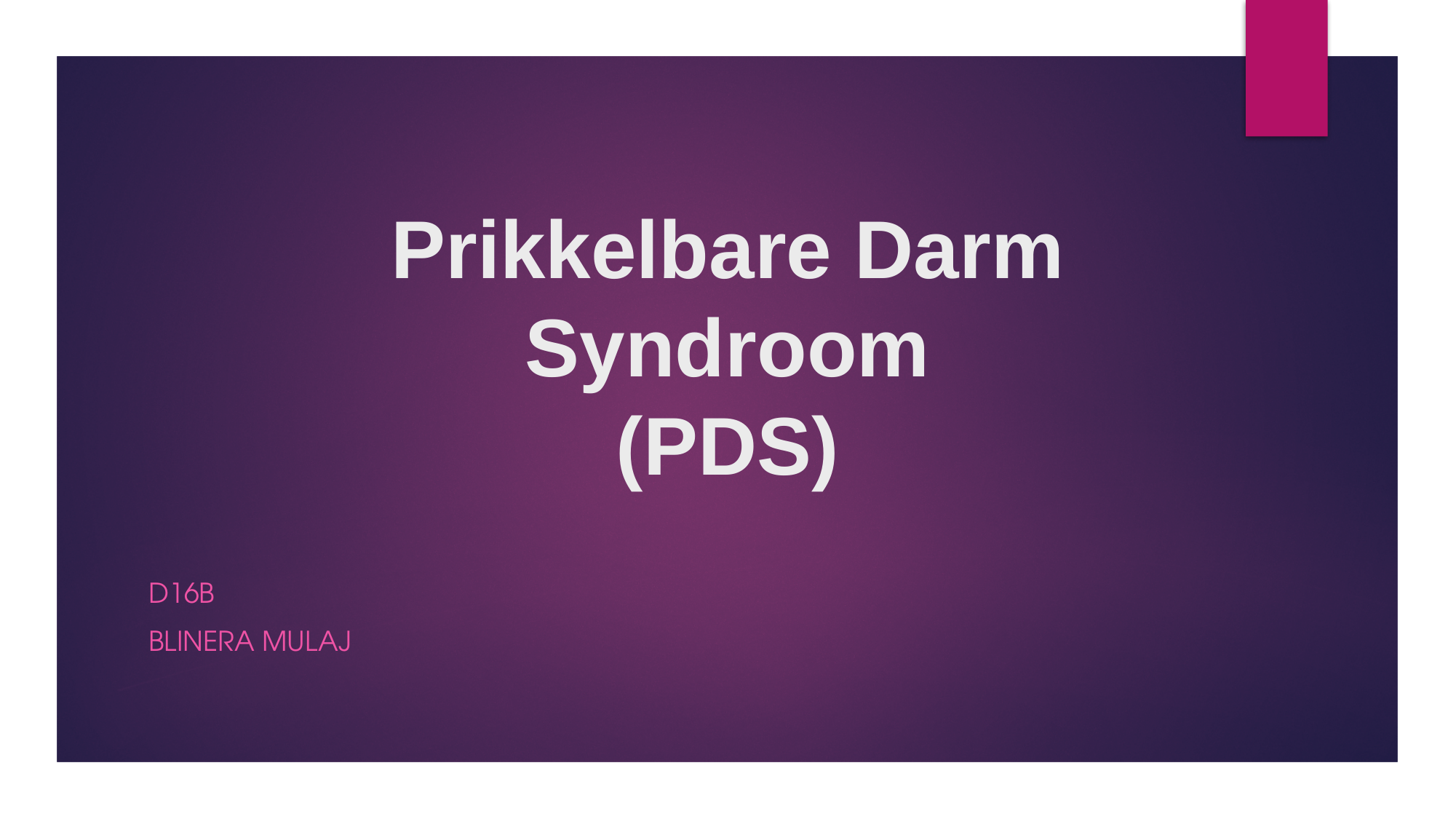

# Prikkelbare Darm Syndroom (PDS)
D16B
Blinera MULAJ